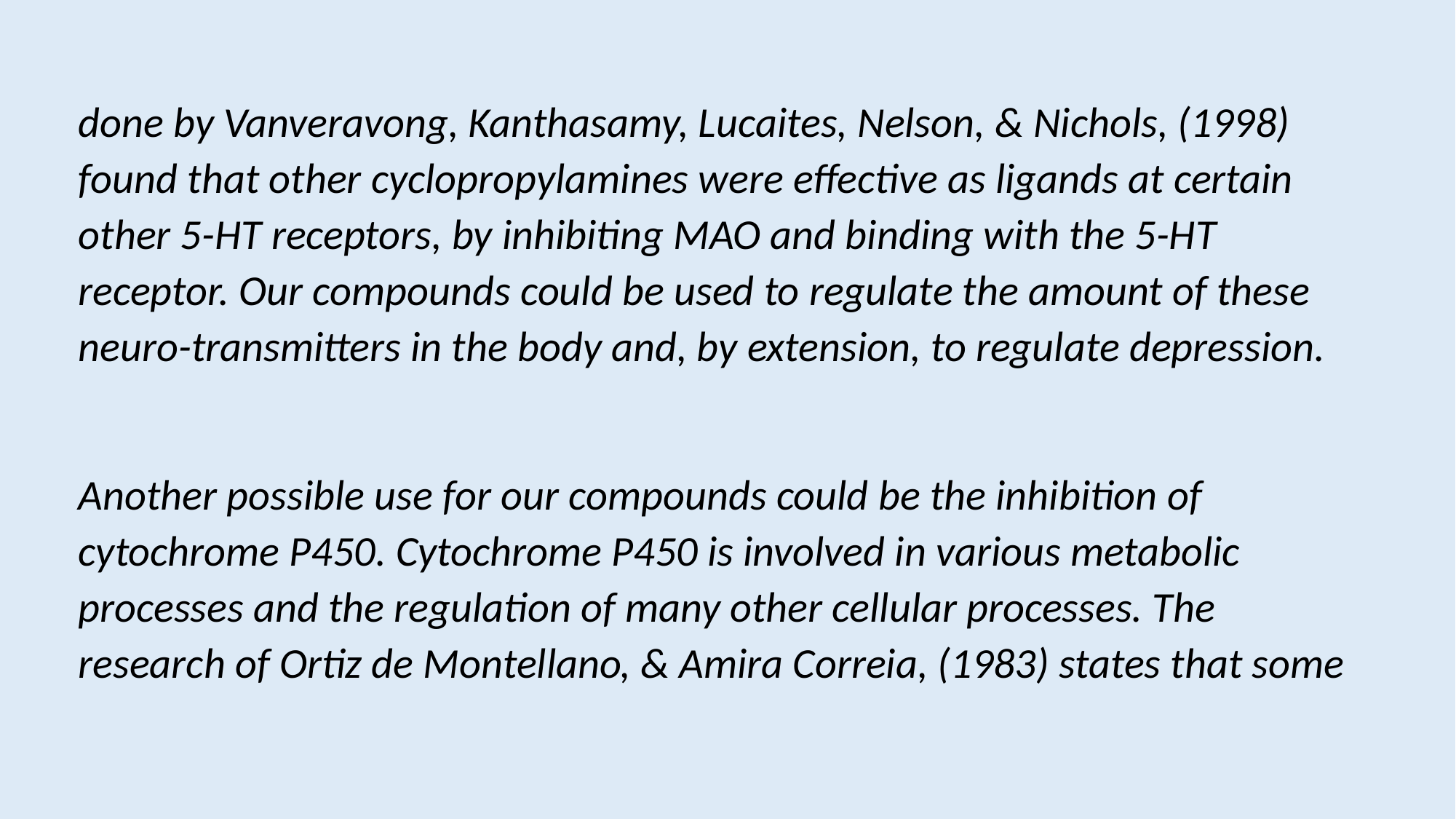

done by Vanveravong, Kanthasamy, Lucaites, Nelson, & Nichols, (1998) found that other cyclopropylamines were effective as ligands at certain other 5-HT receptors, by inhibiting MAO and binding with the 5-HT receptor. Our compounds could be used to regulate the amount of these neuro-transmitters in the body and, by extension, to regulate depression.

Another possible use for our compounds could be the inhibition of cytochrome P450. Cytochrome P450 is involved in various metabolic processes and the regulation of many other cellular processes. The research of Ortiz de Montellano, & Amira Correia, (1983) states that some